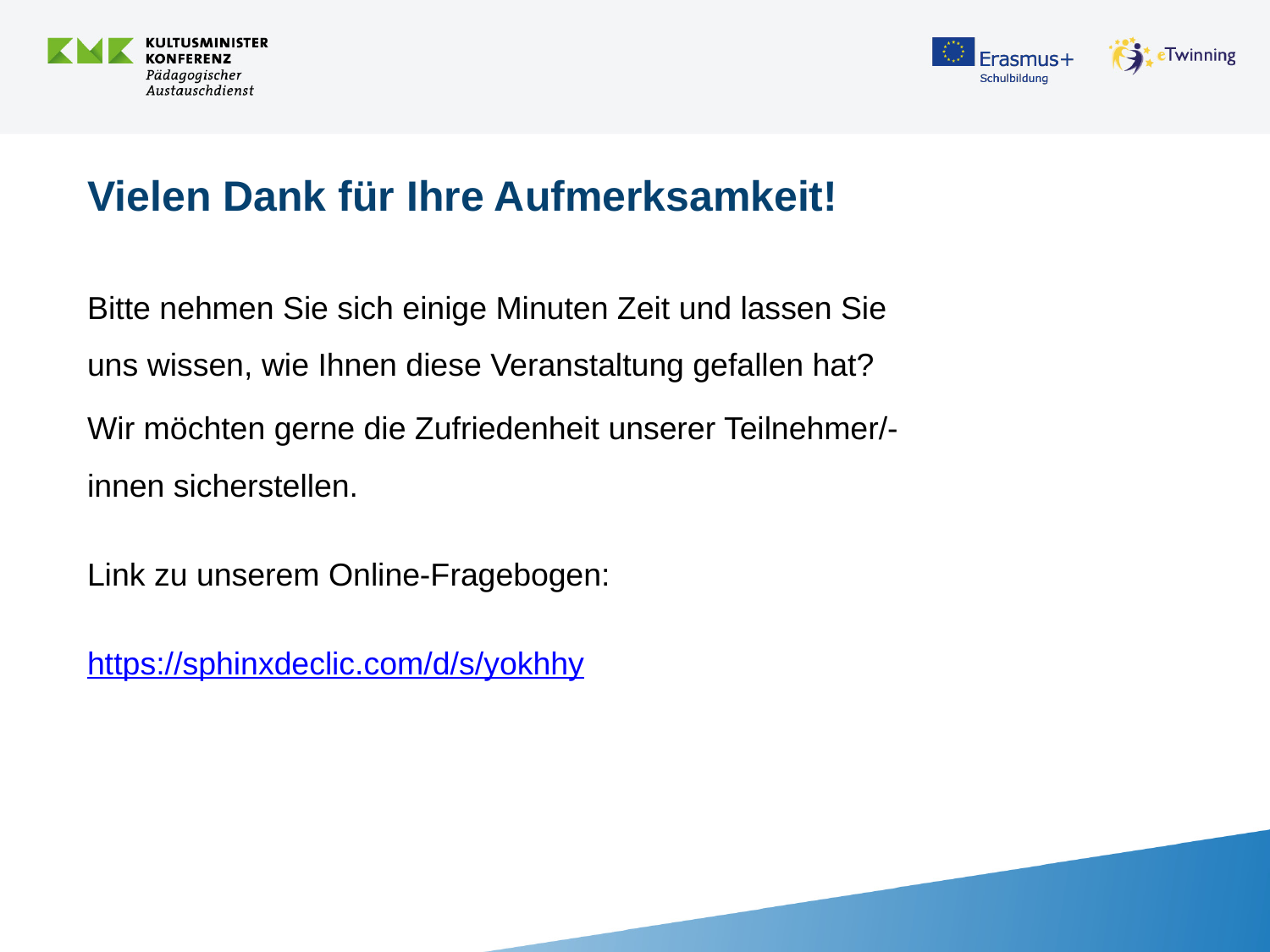

# Vielen Dank für Ihre Aufmerksamkeit!
Bitte nehmen Sie sich einige Minuten Zeit und lassen Sie uns wissen, wie Ihnen diese Veranstaltung gefallen hat?
Wir möchten gerne die Zufriedenheit unserer Teilnehmer/-innen sicherstellen.

Link zu unserem Online-Fragebogen:

https://sphinxdeclic.com/d/s/yokhhy